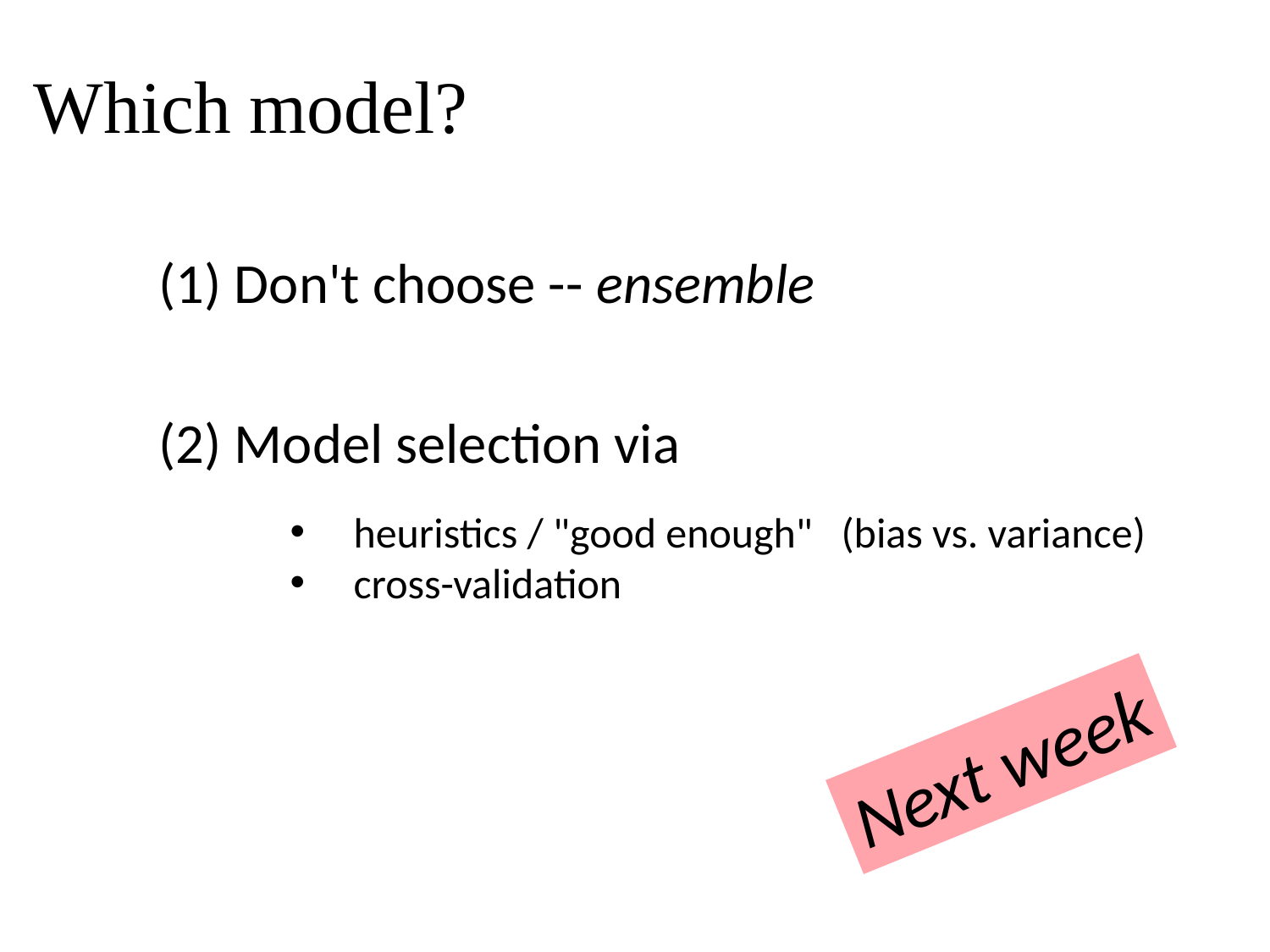

Which model?

(1) Don't choose -- ensemble
(2) Model selection via
heuristics / "good enough"   (bias vs. variance)
cross-validation
Next week